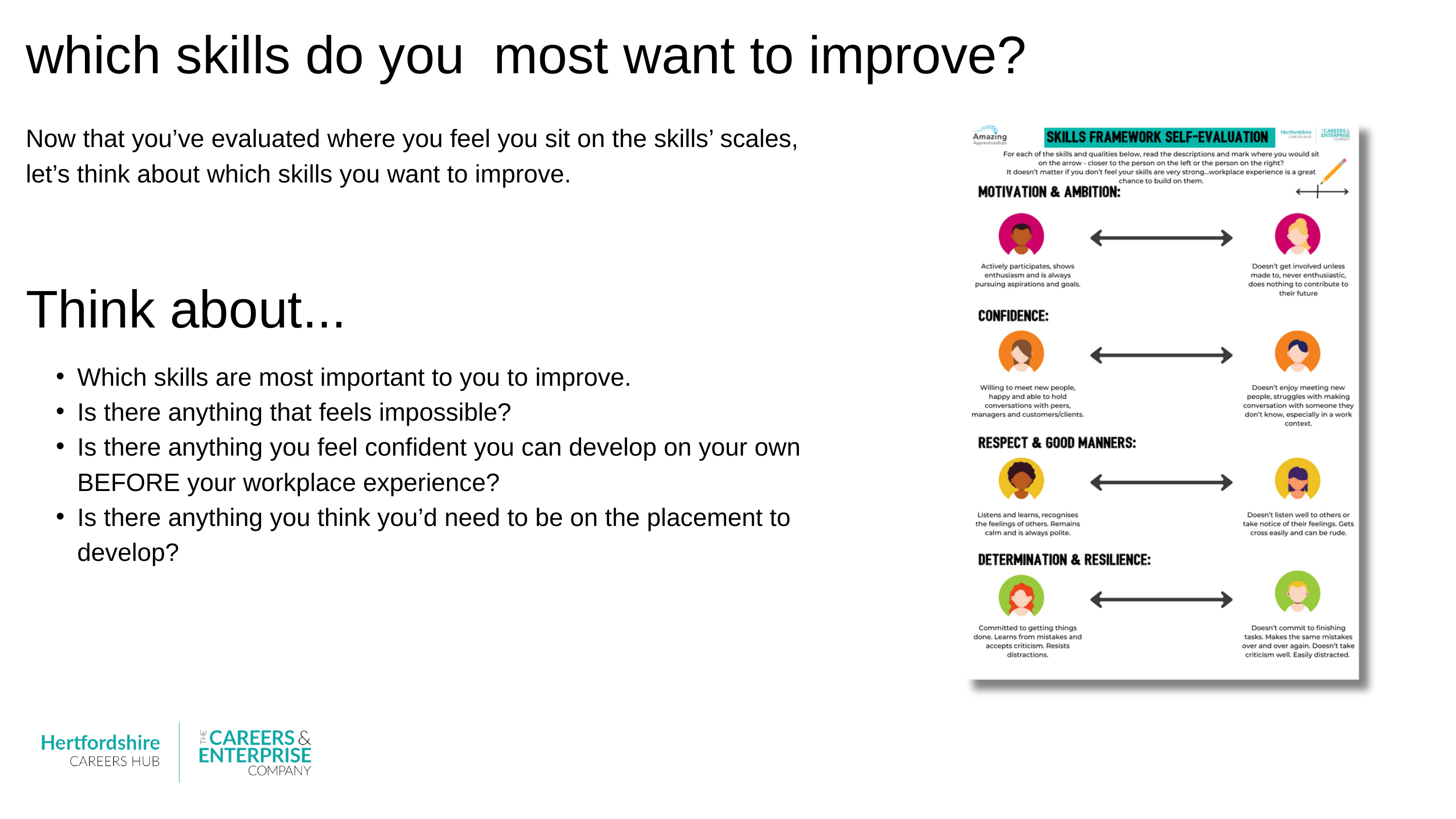

which skills do you  most want to improve?

Now that you’ve evaluated where you feel you sit on the skills’ scales, let’s think about which skills you want to improve.
Think about...
Which skills are most important to you to improve.
Is there anything that feels impossible?
Is there anything you feel confident you can develop on your own BEFORE your workplace experience?
Is there anything you think you’d need to be on the placement to develop?